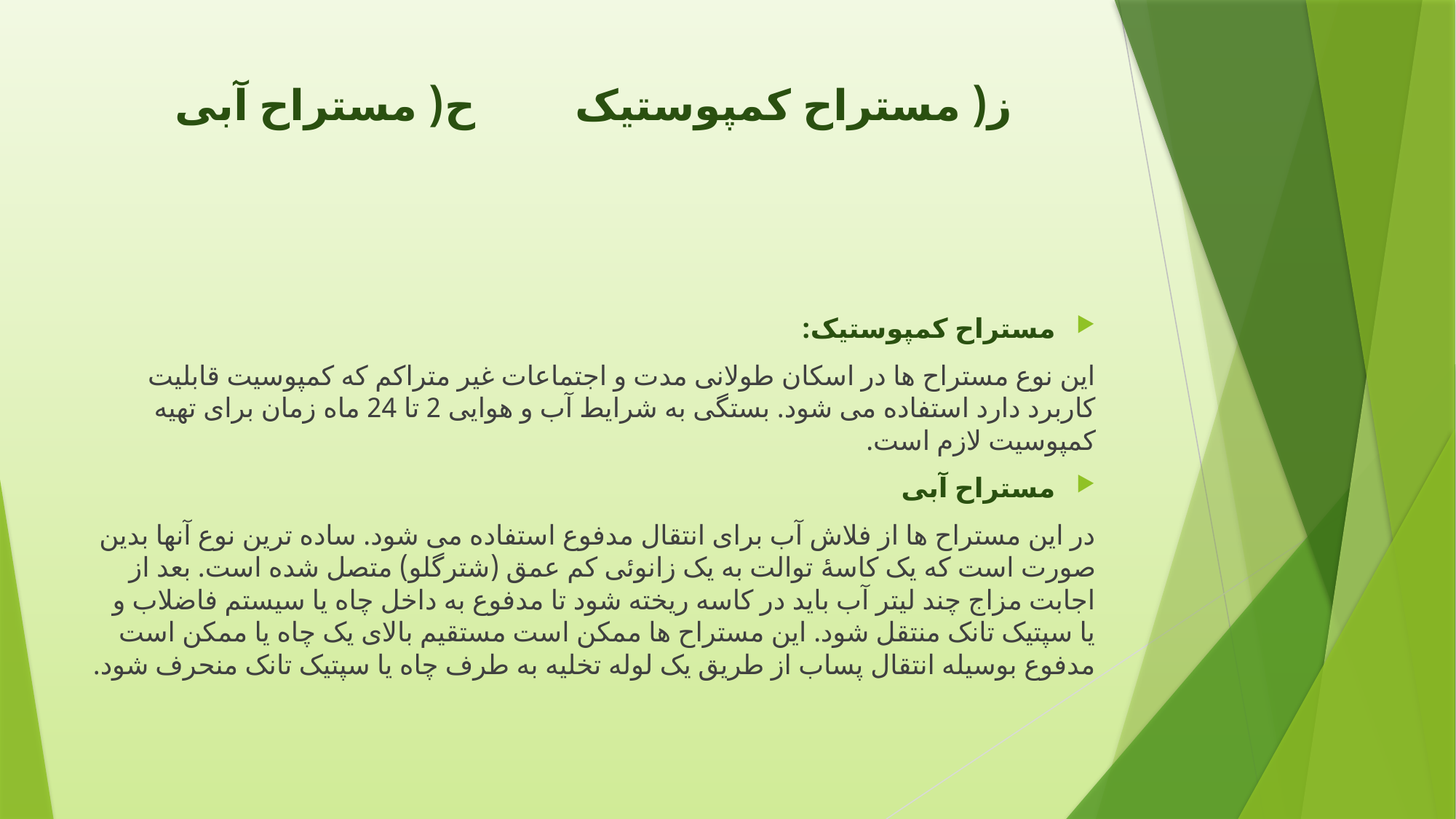

# ز( مستراح کمپوستیک         ح( مستراح آبی

مستراح کمپوستیک:
این نوع مستراح ها در اسکان طولانی مدت و اجتماعات غیر متراکم که کمپوسیت قابلیت کاربرد دارد استفاده می شود. بستگی به شرایط آب و هوایی 2 تا 24 ماه زمان برای تهیه کمپوسیت لازم است.
مستراح آبی
در این مستراح ها از فلاش آب برای انتقال مدفوع استفاده می شود. ساده ترین نوع آنها بدین صورت است که یک کاسۀ توالت به یک زانوئی کم عمق (شترگلو) متصل شده است. بعد از اجابت مزاج چند لیتر آب باید در کاسه ریخته شود تا مدفوع به داخل چاه یا سیستم فاضلاب و یا سپتیک تانک منتقل شود. این مستراح ها ممکن است مستقیم بالای یک چاه یا ممکن است مدفوع بوسیله انتقال پساب از طریق یک لوله تخلیه به طرف چاه یا سپتیک تانک منحرف شود.